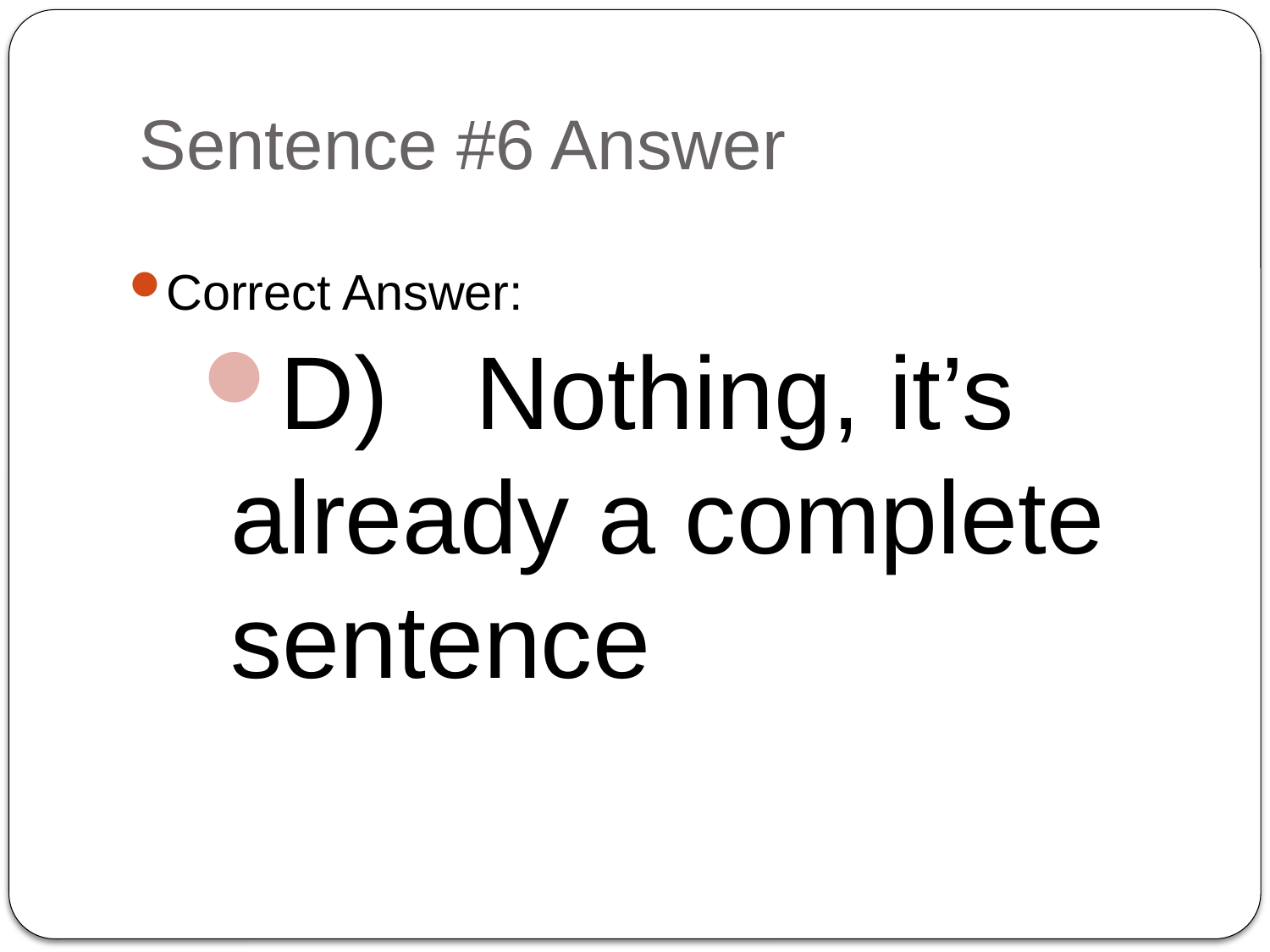

# Sentence #6 Answer
Correct Answer:
D)   Nothing, it’s already a complete sentence